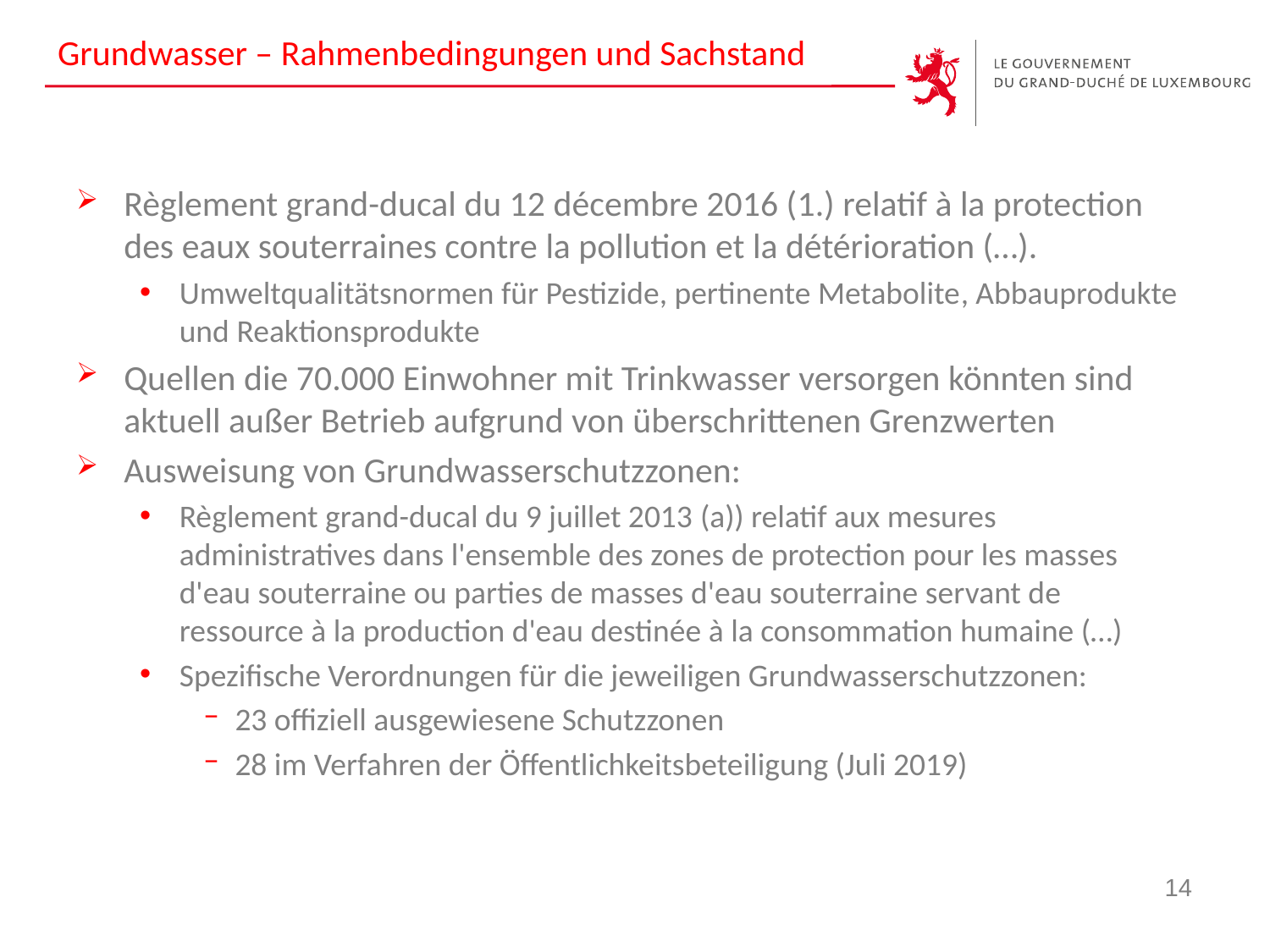

# Grundwasser – Rahmenbedingungen und Sachstand
Règlement grand-ducal du 12 décembre 2016 (1.) relatif à la protection des eaux souterraines contre la pollution et la détérioration (…).
Umweltqualitätsnormen für Pestizide, pertinente Metabolite, Abbauprodukte und Reaktionsprodukte
Quellen die 70.000 Einwohner mit Trinkwasser versorgen könnten sind aktuell außer Betrieb aufgrund von überschrittenen Grenzwerten
Ausweisung von Grundwasserschutzzonen:
Règlement grand-ducal du 9 juillet 2013 (a)) relatif aux mesures administratives dans l'ensemble des zones de protection pour les masses d'eau souterraine ou parties de masses d'eau souterraine servant de ressource à la production d'eau destinée à la consommation humaine (…)
Spezifische Verordnungen für die jeweiligen Grundwasserschutzzonen:
23 offiziell ausgewiesene Schutzzonen
28 im Verfahren der Öffentlichkeitsbeteiligung (Juli 2019)

14